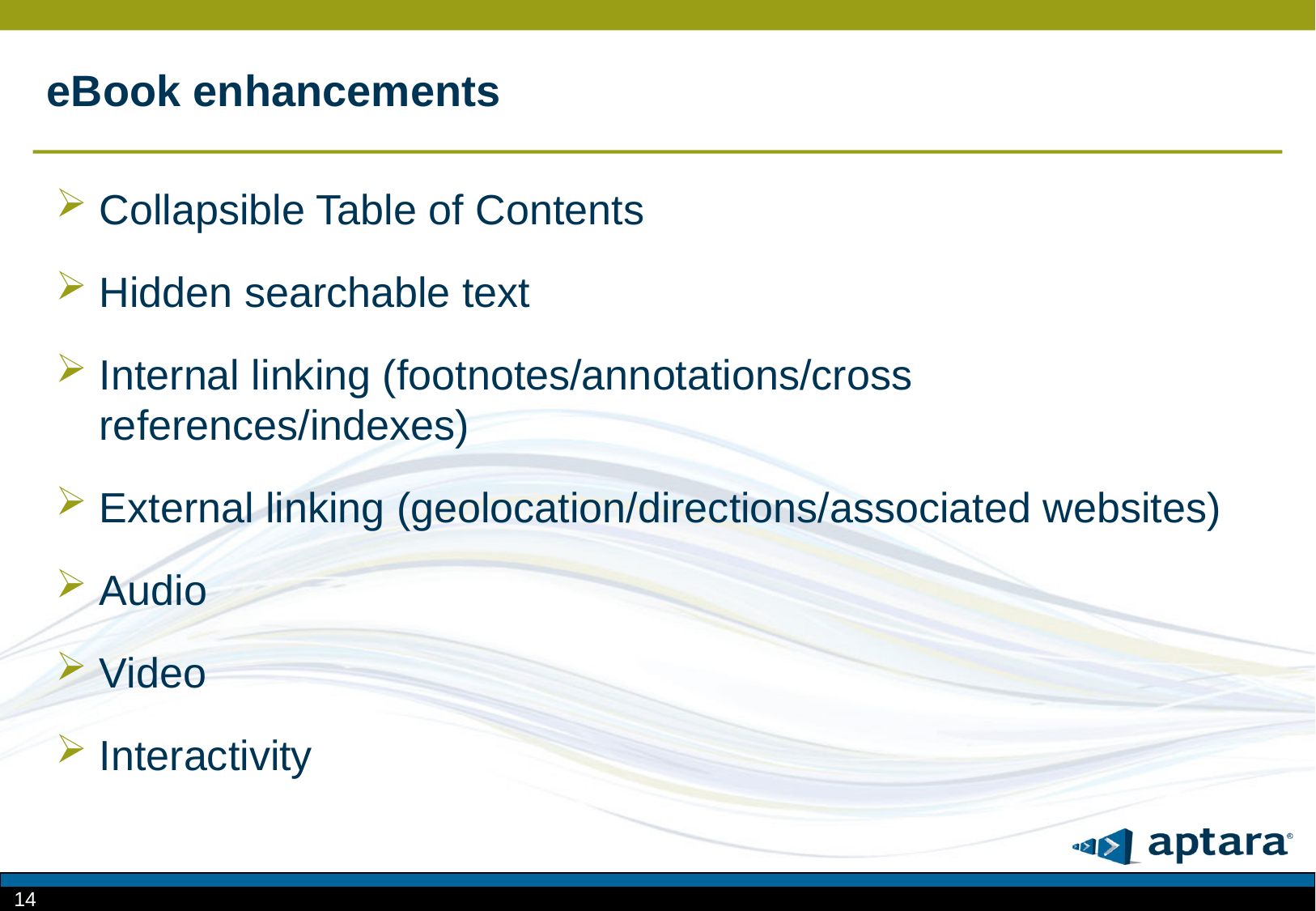

# eBook enhancements
Collapsible Table of Contents

Hidden searchable text

Internal linking (footnotes/annotations/cross references/indexes)

External linking (geolocation/directions/associated websites)

Audio

Video

Interactivity

14